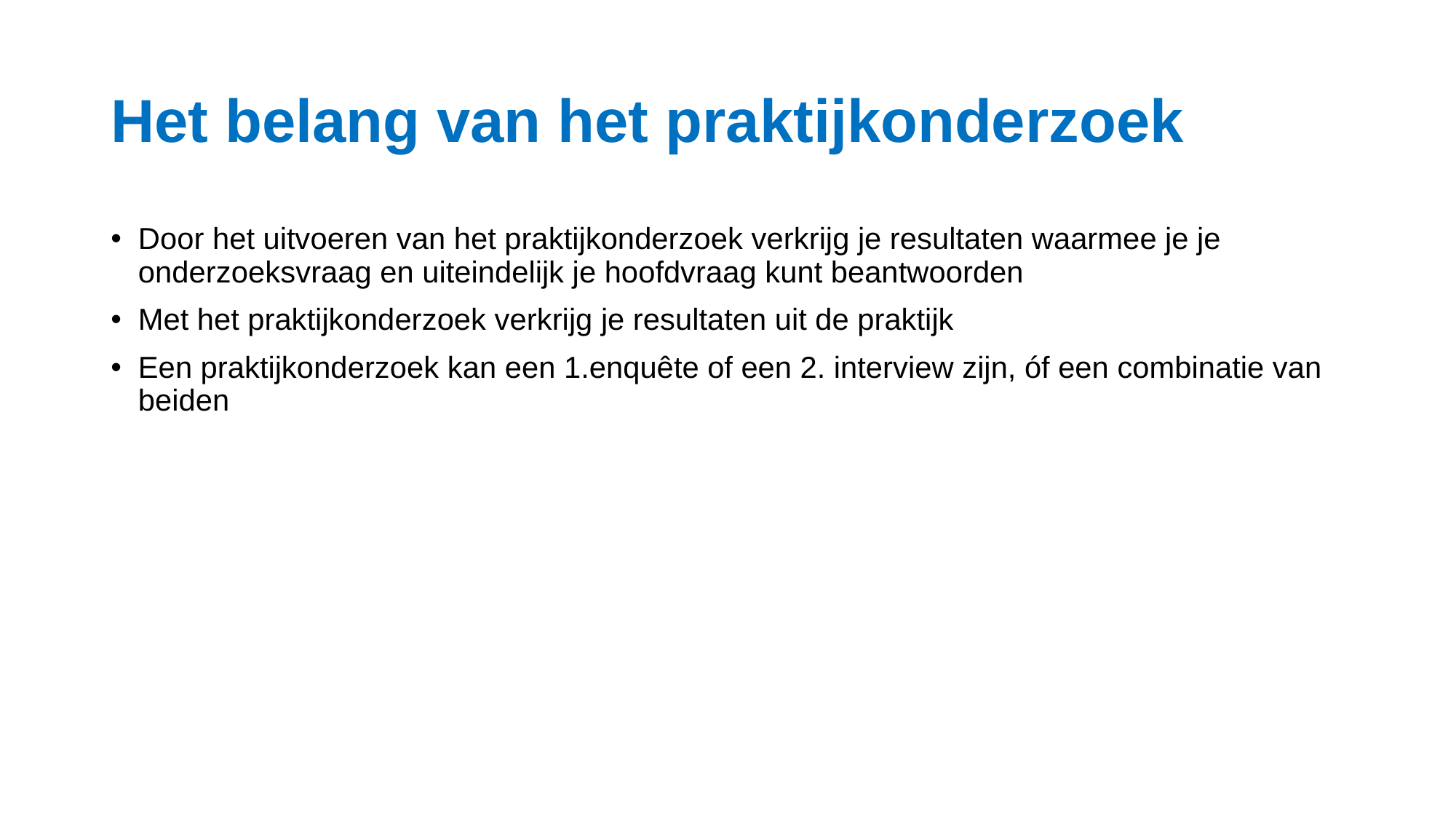

# Het belang van het praktijkonderzoek
Door het uitvoeren van het praktijkonderzoek verkrijg je resultaten waarmee je je onderzoeksvraag en uiteindelijk je hoofdvraag kunt beantwoorden
Met het praktijkonderzoek verkrijg je resultaten uit de praktijk
Een praktijkonderzoek kan een 1.enquête of een 2. interview zijn, óf een combinatie van beiden